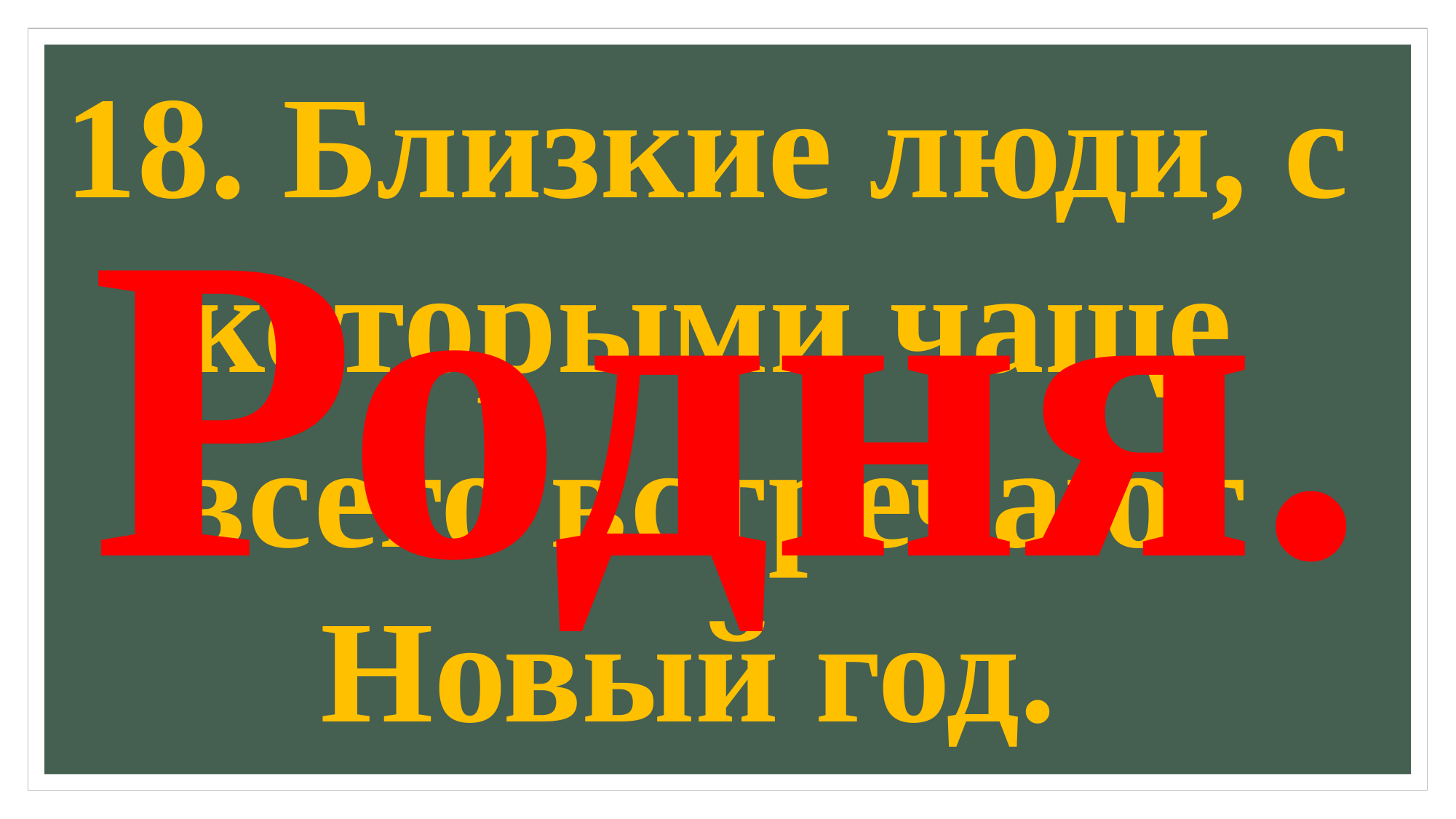

18. Близкие люди, с которыми чаще всего встречают Новый год.
Родня.